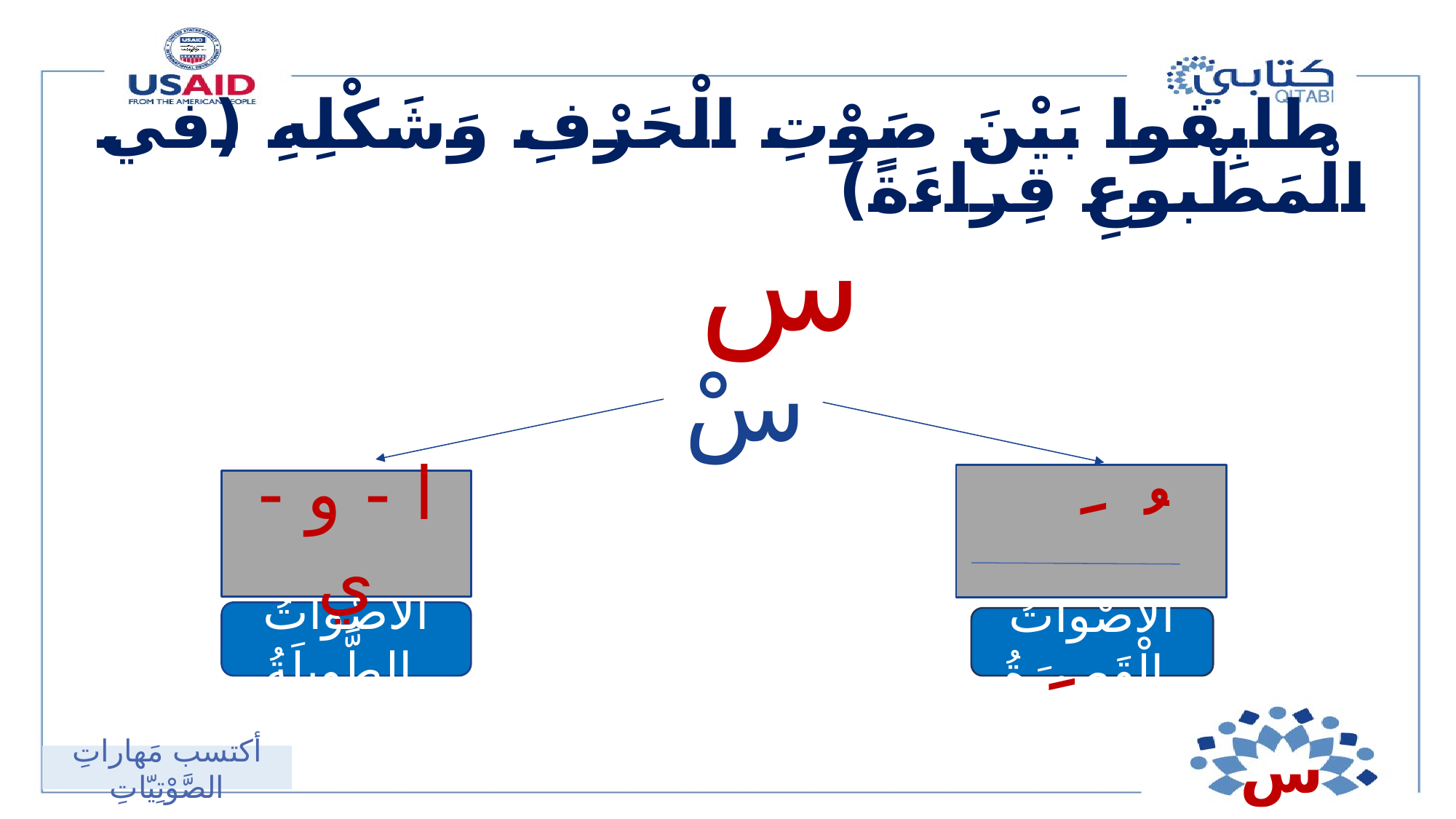

طابِقوا بَيْنَ صَوْتِ الْحَرْفِ وَشَكْلِهِ (في الْمَطْبوعِ قِراءَةً)
س
سْ

 َ  ُ  ِ
ا - و - ي
الْأَصْواتُ الطَّويلَةُ
الْأَصْواتُ الْقَصيرَةُ
س
أكتسب مَهاراتِ الصَّوْتِيّاتِ